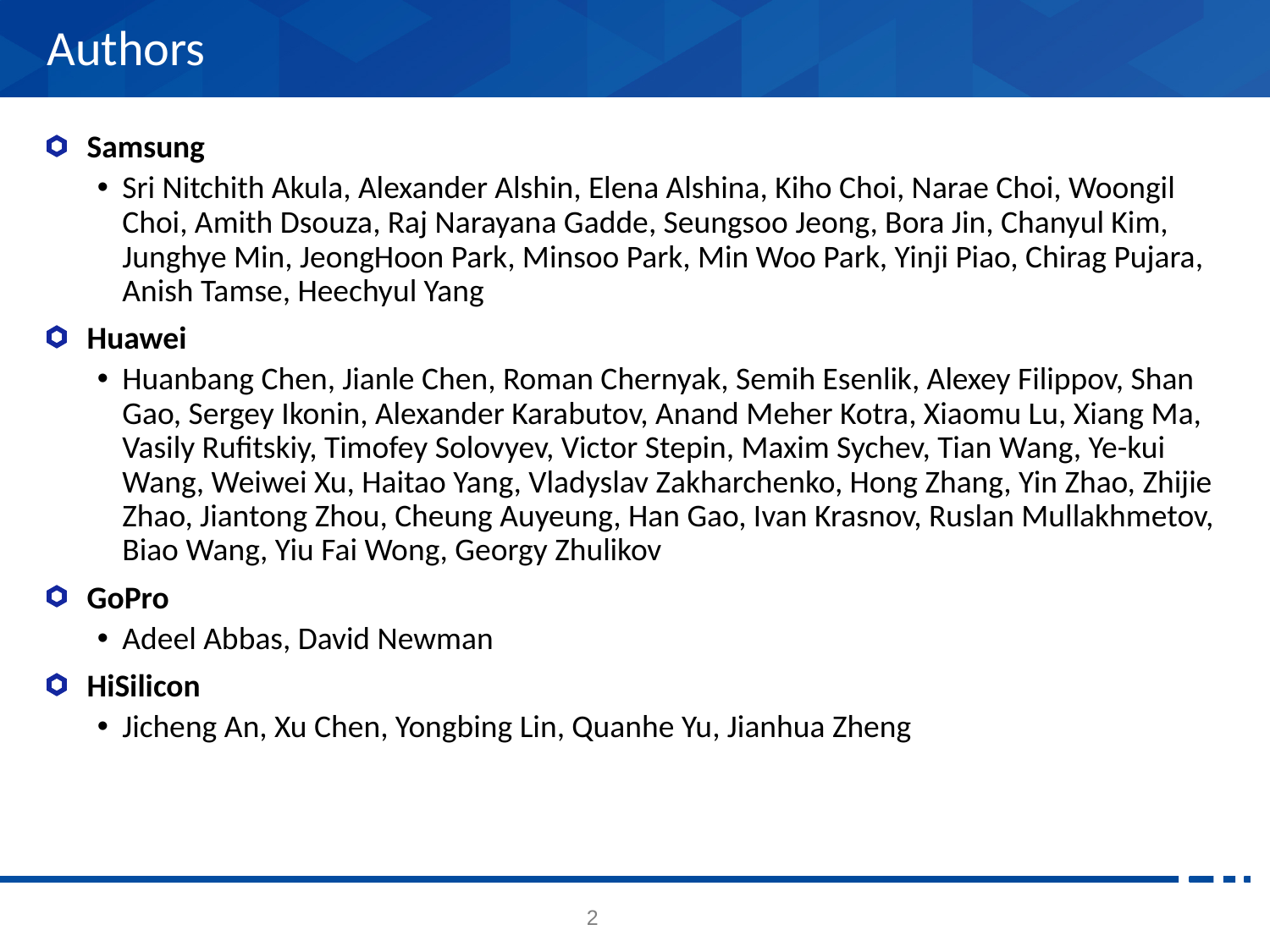

# Authors
Samsung
Sri Nitchith Akula, Alexander Alshin, Elena Alshina, Kiho Choi, Narae Choi, Woongil Choi, Amith Dsouza, Raj Narayana Gadde, Seungsoo Jeong, Bora Jin, Chanyul Kim, Junghye Min, JeongHoon Park, Minsoo Park, Min Woo Park, Yinji Piao, Chirag Pujara, Anish Tamse, Heechyul Yang
Huawei
Huanbang Chen, Jianle Chen, Roman Chernyak, Semih Esenlik, Alexey Filippov, Shan Gao, Sergey Ikonin, Alexander Karabutov, Anand Meher Kotra, Xiaomu Lu, Xiang Ma, Vasily Rufitskiy, Timofey Solovyev, Victor Stepin, Maxim Sychev, Tian Wang, Ye-kui Wang, Weiwei Xu, Haitao Yang, Vladyslav Zakharchenko, Hong Zhang, Yin Zhao, Zhijie Zhao, Jiantong Zhou, Cheung Auyeung, Han Gao, Ivan Krasnov, Ruslan Mullakhmetov, Biao Wang, Yiu Fai Wong, Georgy Zhulikov
GoPro
Adeel Abbas, David Newman
HiSilicon
Jicheng An, Xu Chen, Yongbing Lin, Quanhe Yu, Jianhua Zheng